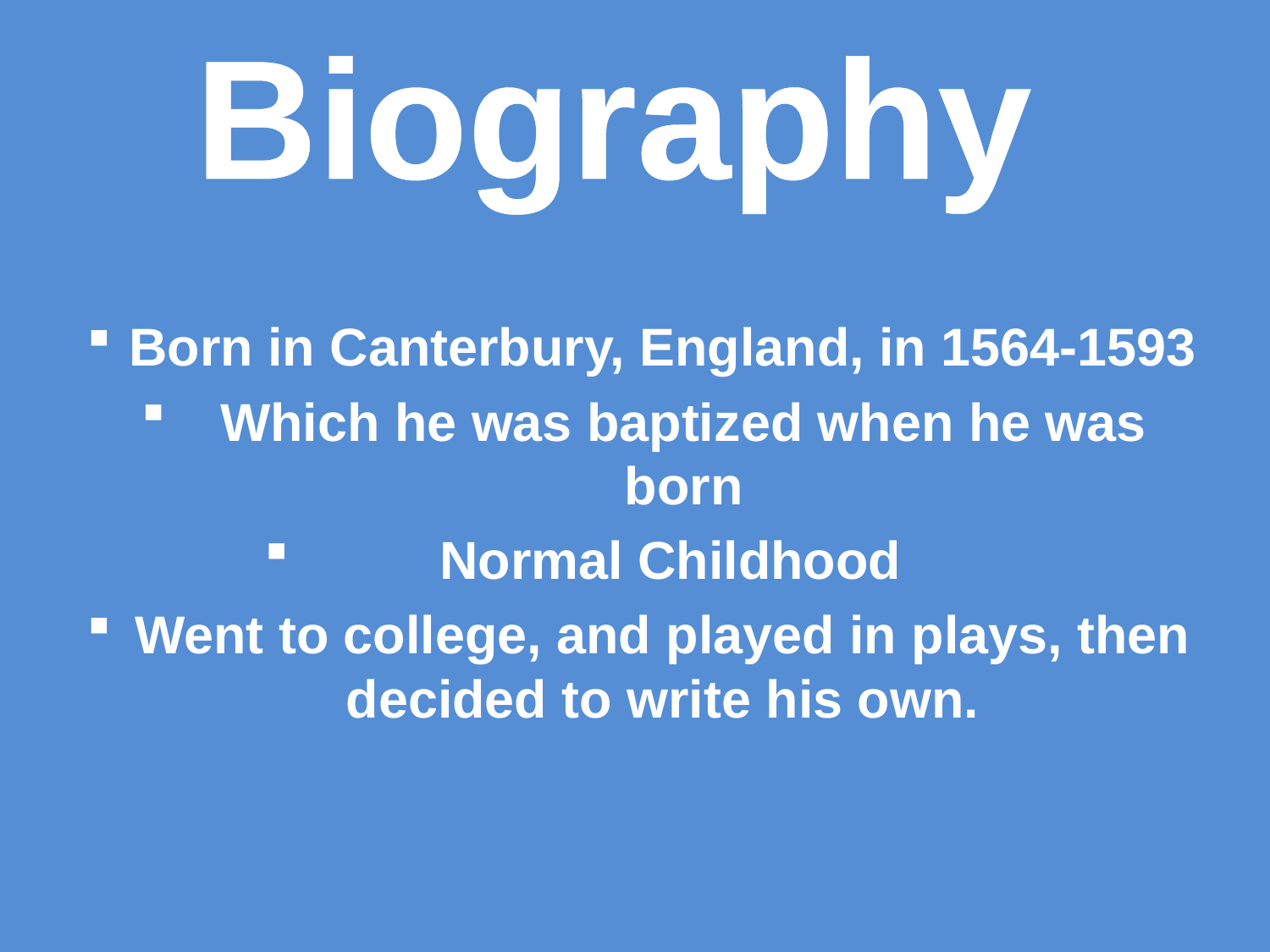

# Biography
Born in Canterbury, England, in 1564-1593
Which he was baptized when he was born
 Normal Childhood
Went to college, and played in plays, then decided to write his own.